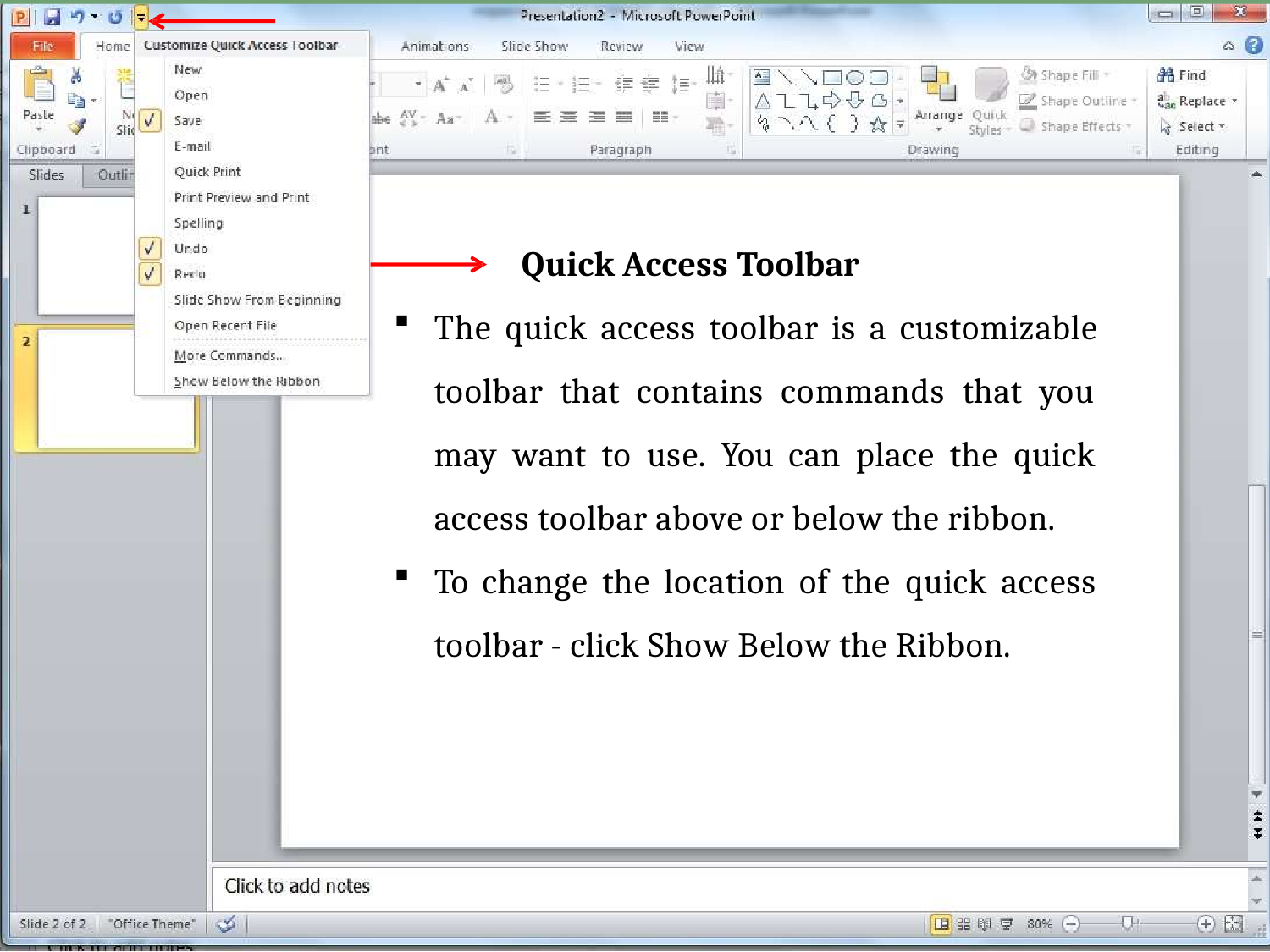

Quick Access Toolbar
The quick access toolbar is a customizable  toolbar that contains commands that you  may want to use. You can place the quick  access toolbar above or below the ribbon.
To change the location of the quick access  toolbar - click Show Below the Ribbon.